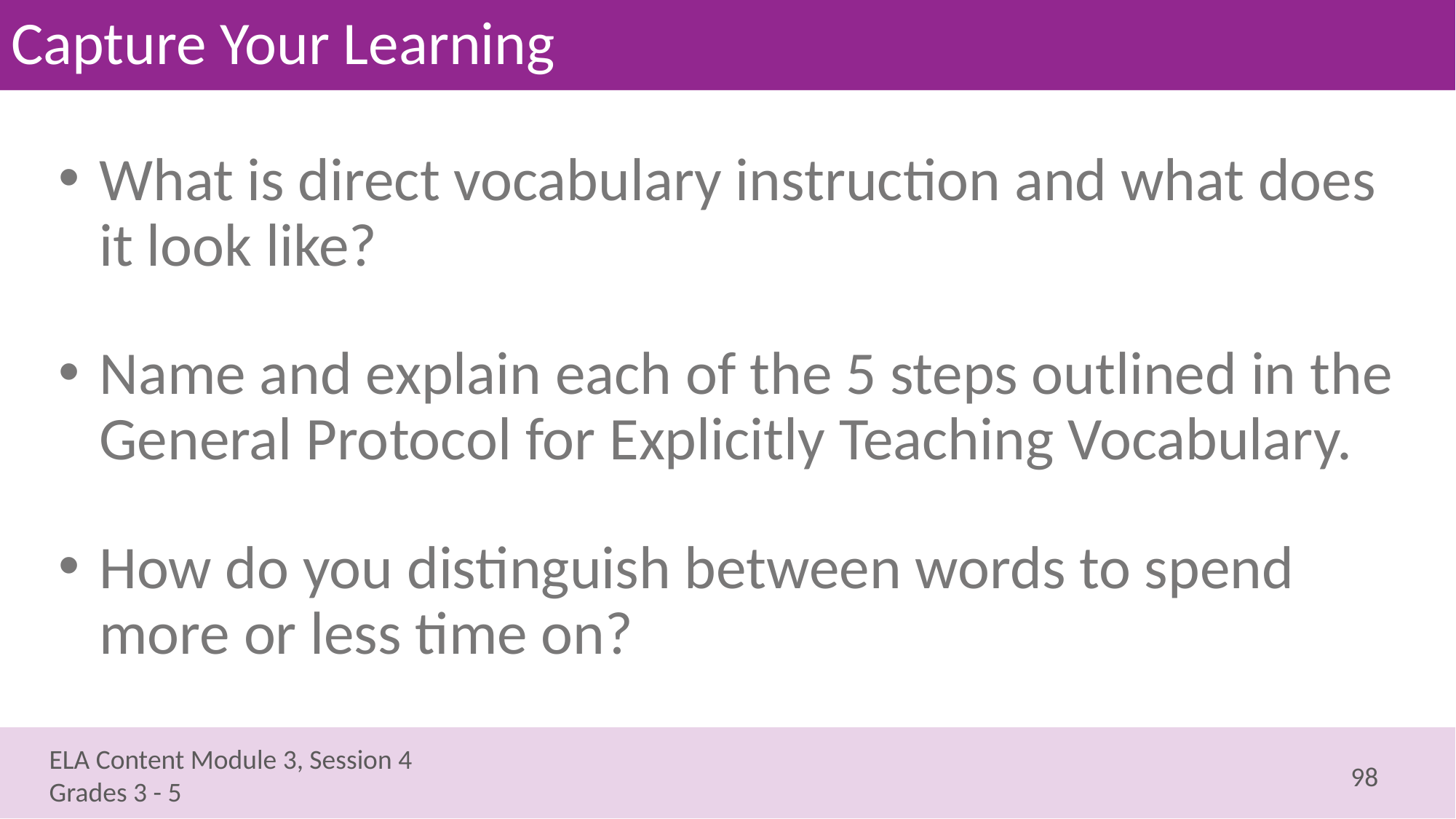

# Capture Your Learning
What is direct vocabulary instruction and what does it look like?

Name and explain each of the 5 steps outlined in the General Protocol for Explicitly Teaching Vocabulary.

How do you distinguish between words to spend more or less time on?
98